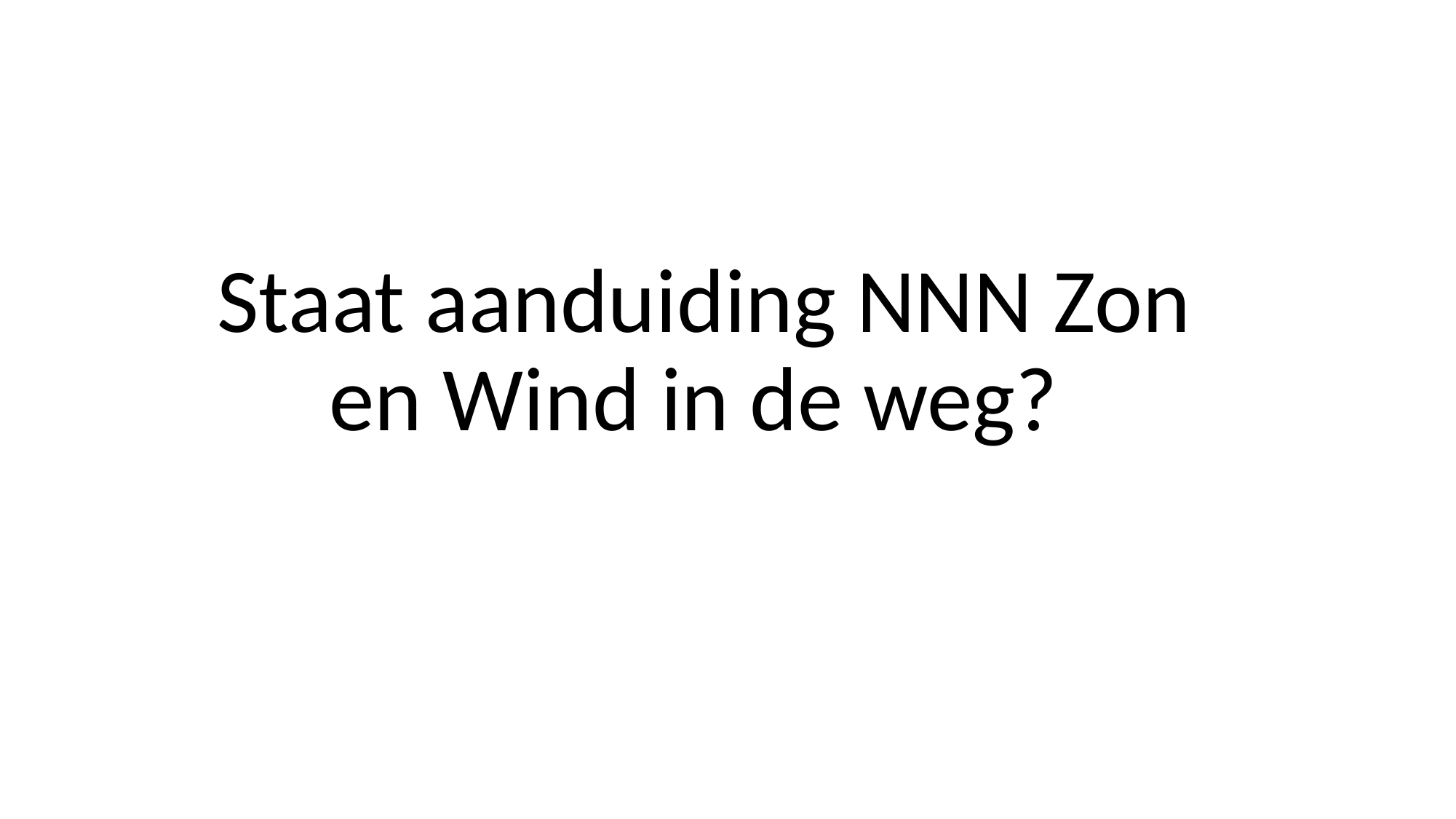

# Staat aanduiding NNN Zon en Wind in de weg?